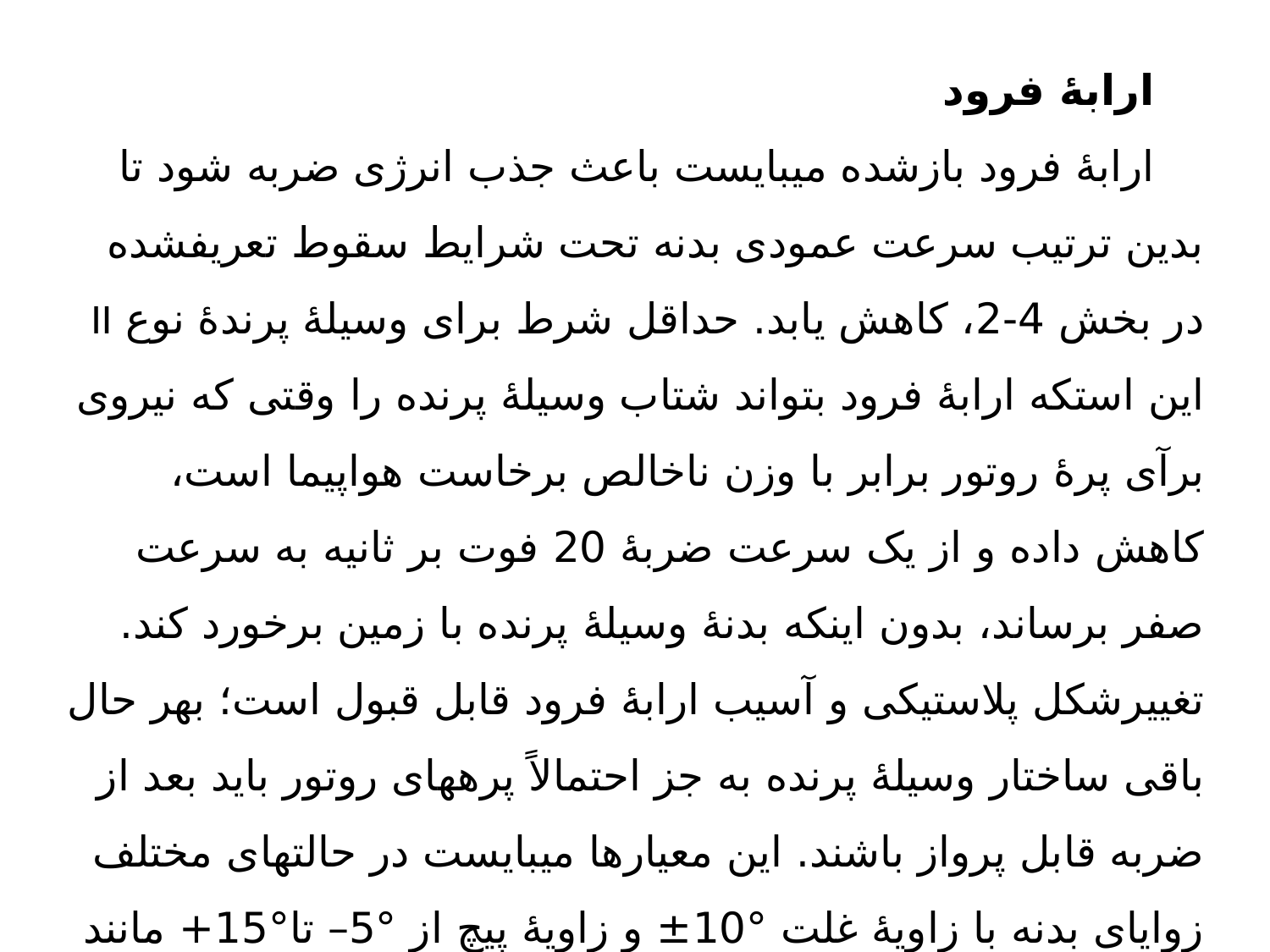

ارابۀ فرود
ارابۀ فرود بازشده می­بایست باعث جذب انرژی ضربه شود تا بدین ترتیب سرعت عمودی بدنه تحت شرایط سقوط تعریف­شده در بخش 4-2، کاهش یابد. حداقل شرط برای وسیلۀ پرندۀ نوع II این استکه ارابۀ فرود بتواند شتاب وسیلۀ پرنده را وقتی که نیروی برآی پرۀ روتور برابر با وزن ناخالص برخاست هواپیما است، کاهش داده و از یک سرعت ضربۀ 20 فوت بر ثانیه به سرعت صفر برساند، بدون اینکه بدنۀ وسیلۀ پرنده با زمین برخورد کند. تغییرشکل پلاستیکی و آسیب ارابۀ فرود قابل قبول است؛ بهر حال باقی ساختار وسیلۀ پرنده به جز احتمالاً پره­های روتور باید بعد از ضربه قابل پرواز باشند. این معیارها می­بایست در حالت­های مختلف زوایای بدنه با زاویۀ غلت °10± و زاویۀ پیچ از °5– تا°15+ مانند آنچه در شکل(2) آمده است، برقرار باشد